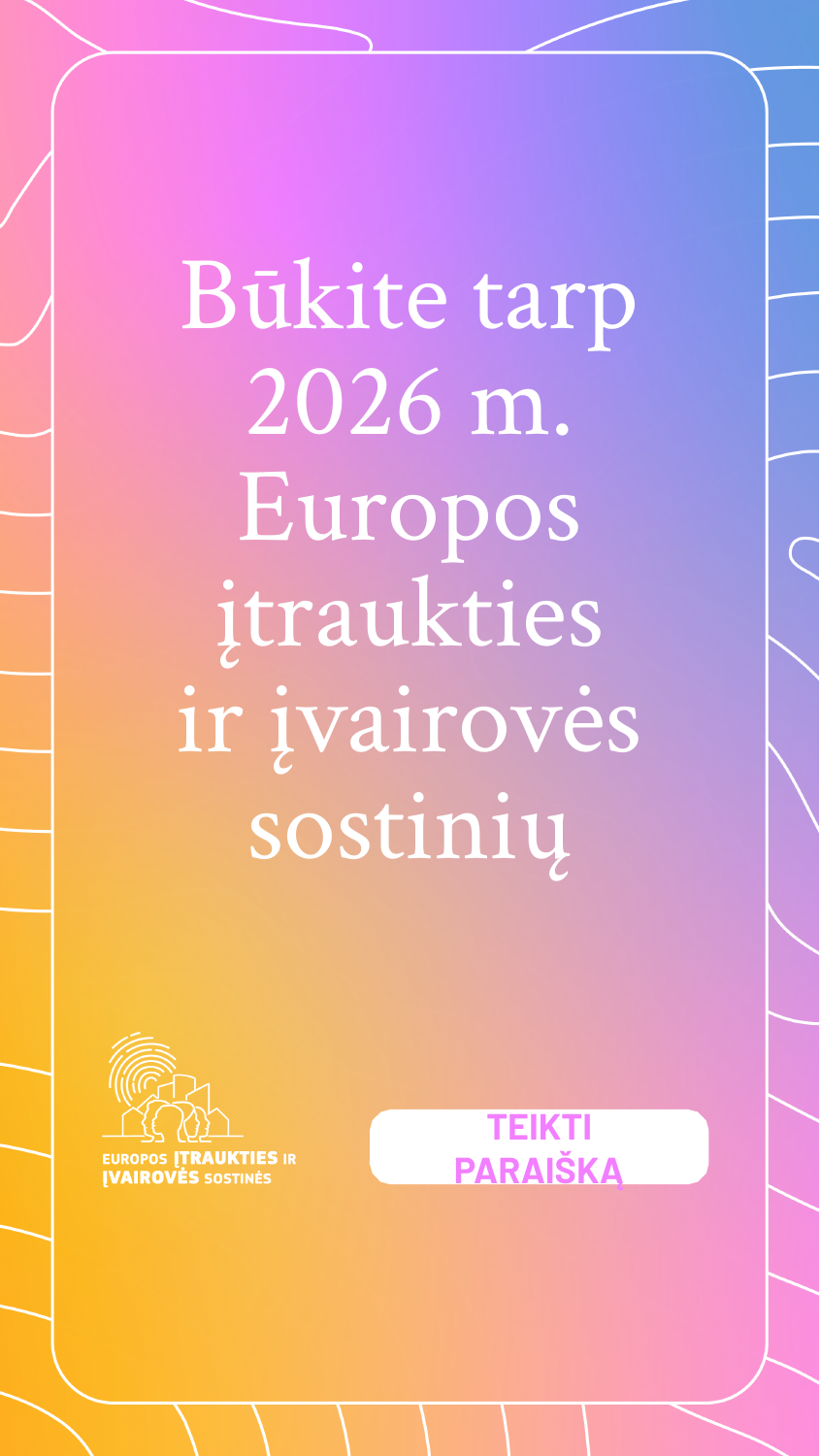

# Būkite tarp 2026 m. Europos įtraukties ir įvairovės sostinių
TEIKTI PARAIŠKĄ